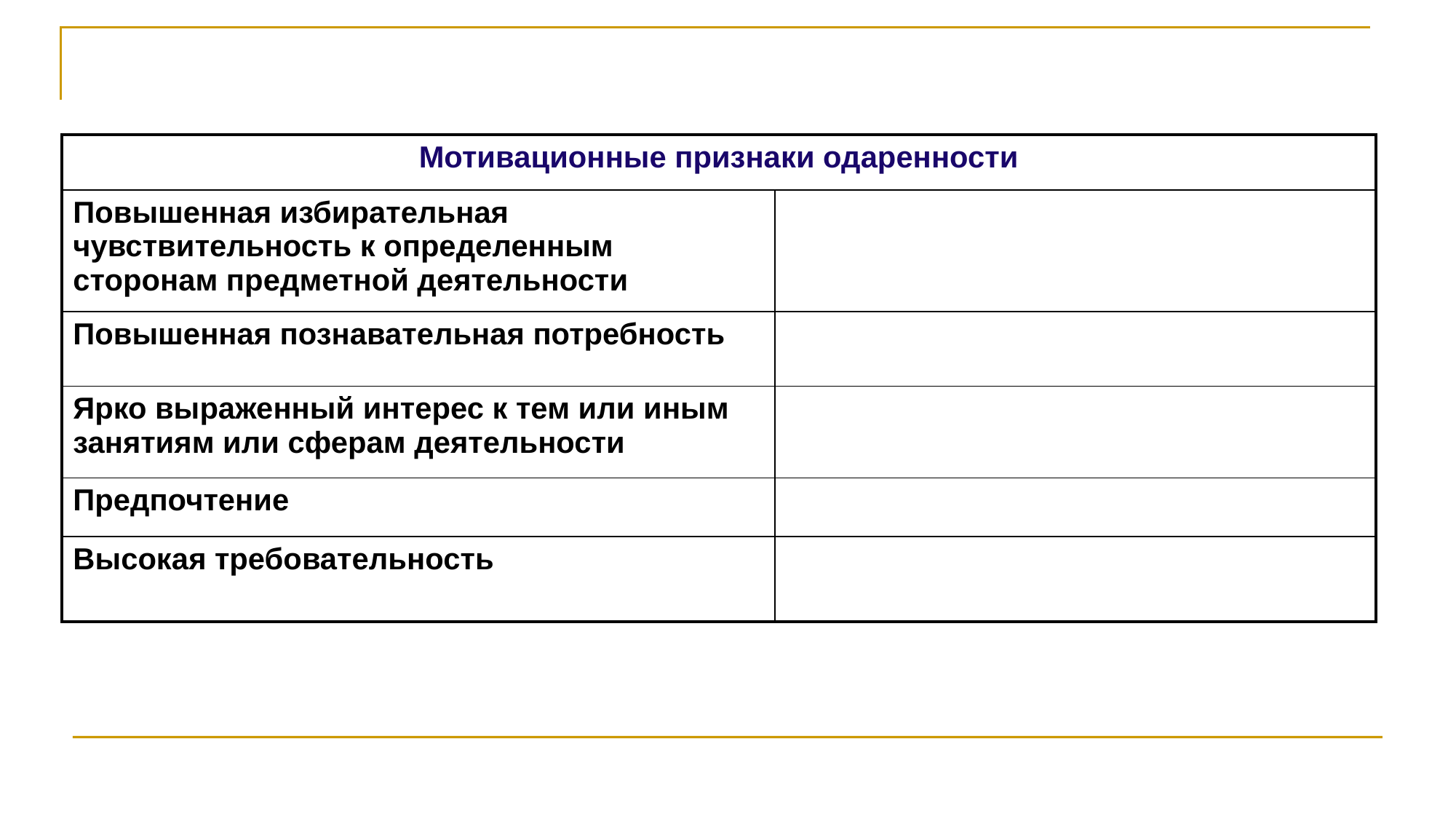

| Мотивационные признаки одаренности |  |
| --- | --- |
| Повышенная избирательная чувствительность к определенным сторонам предметной деятельности |  |
| Повышенная познавательная потребность |  |
| Ярко выраженный интерес к тем или иным занятиям или сферам деятельности |  |
| Предпочтение |  |
| Высокая требовательность |  |